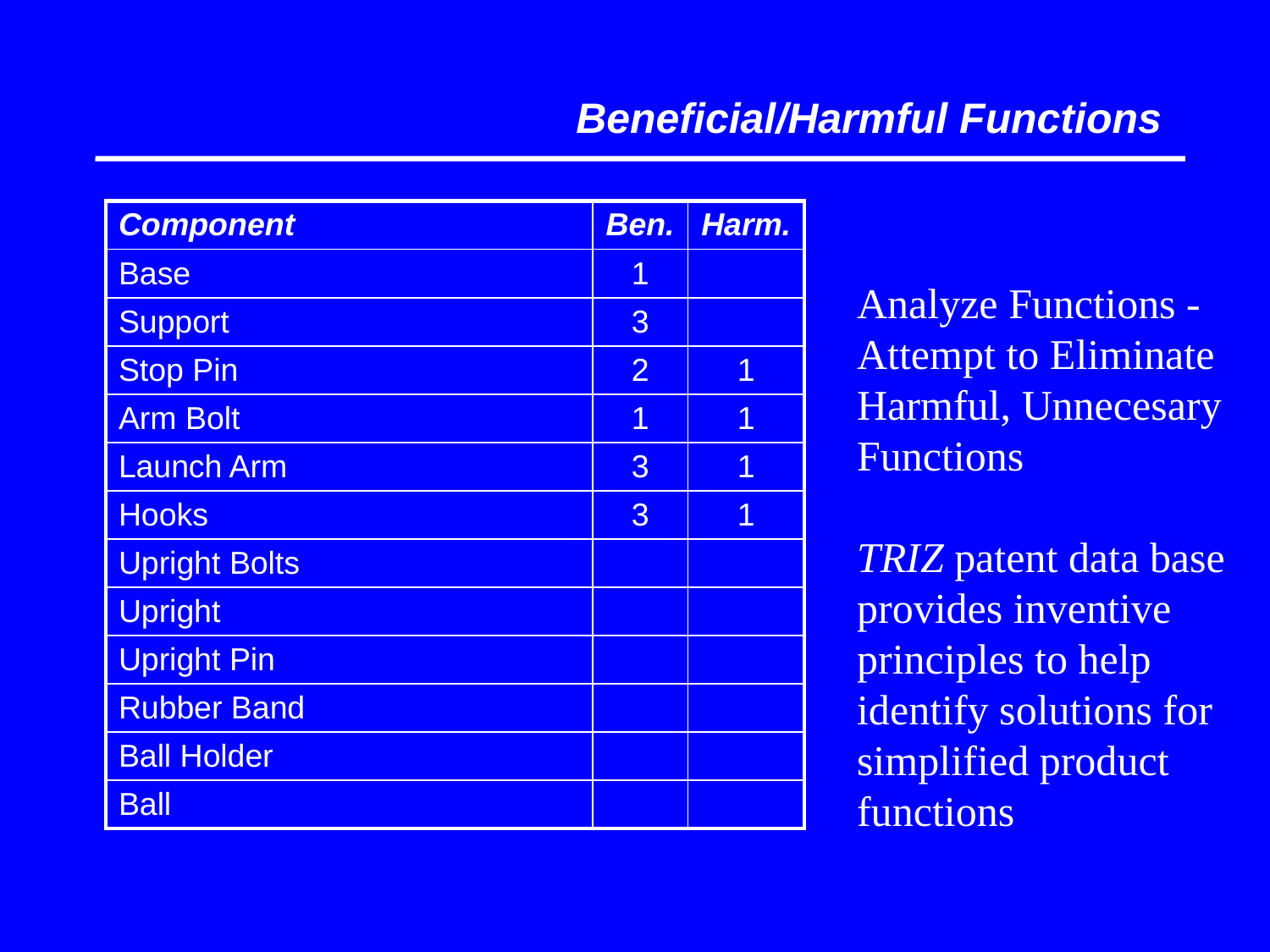

# Beneficial/Harmful Functions
| Component | Ben. | Harm. |
| --- | --- | --- |
| Base | 1 |  |
| Support | 3 |  |
| Stop Pin | 2 | 1 |
| Arm Bolt | 1 | 1 |
| Launch Arm | 3 | 1 |
| Hooks | 3 | 1 |
| Upright Bolts |  |  |
| Upright |  |  |
| Upright Pin |  |  |
| Rubber Band |  |  |
| Ball Holder |  |  |
| Ball |  |  |
Analyze Functions -
Attempt to Eliminate Harmful, Unnecesary Functions

TRIZ patent data base provides inventive  principles to help identify solutions for simplified product functions